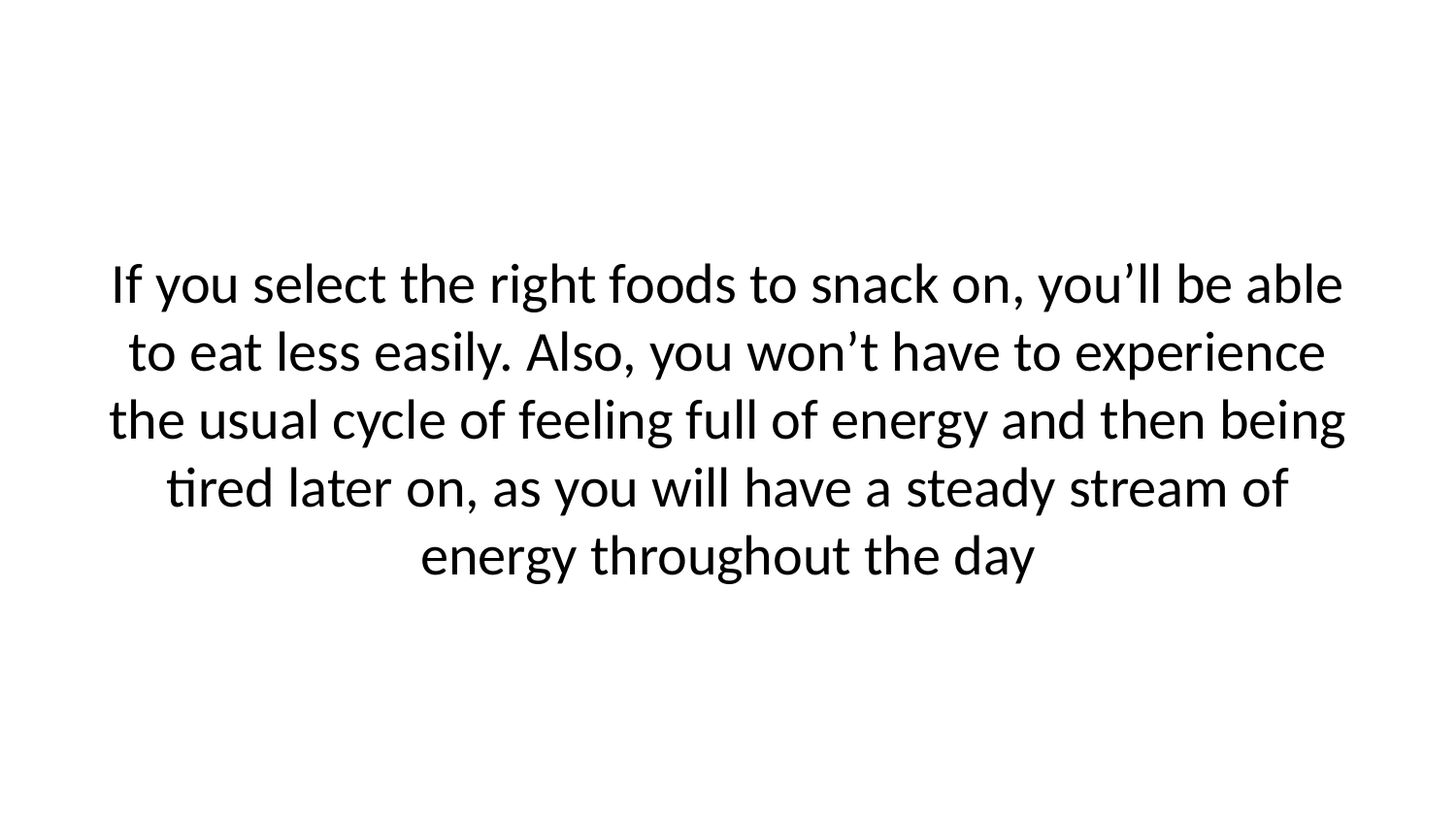

If you select the right foods to snack on, you’ll be able to eat less easily. Also, you won’t have to experience the usual cycle of feeling full of energy and then being tired later on, as you will have a steady stream of energy throughout the day